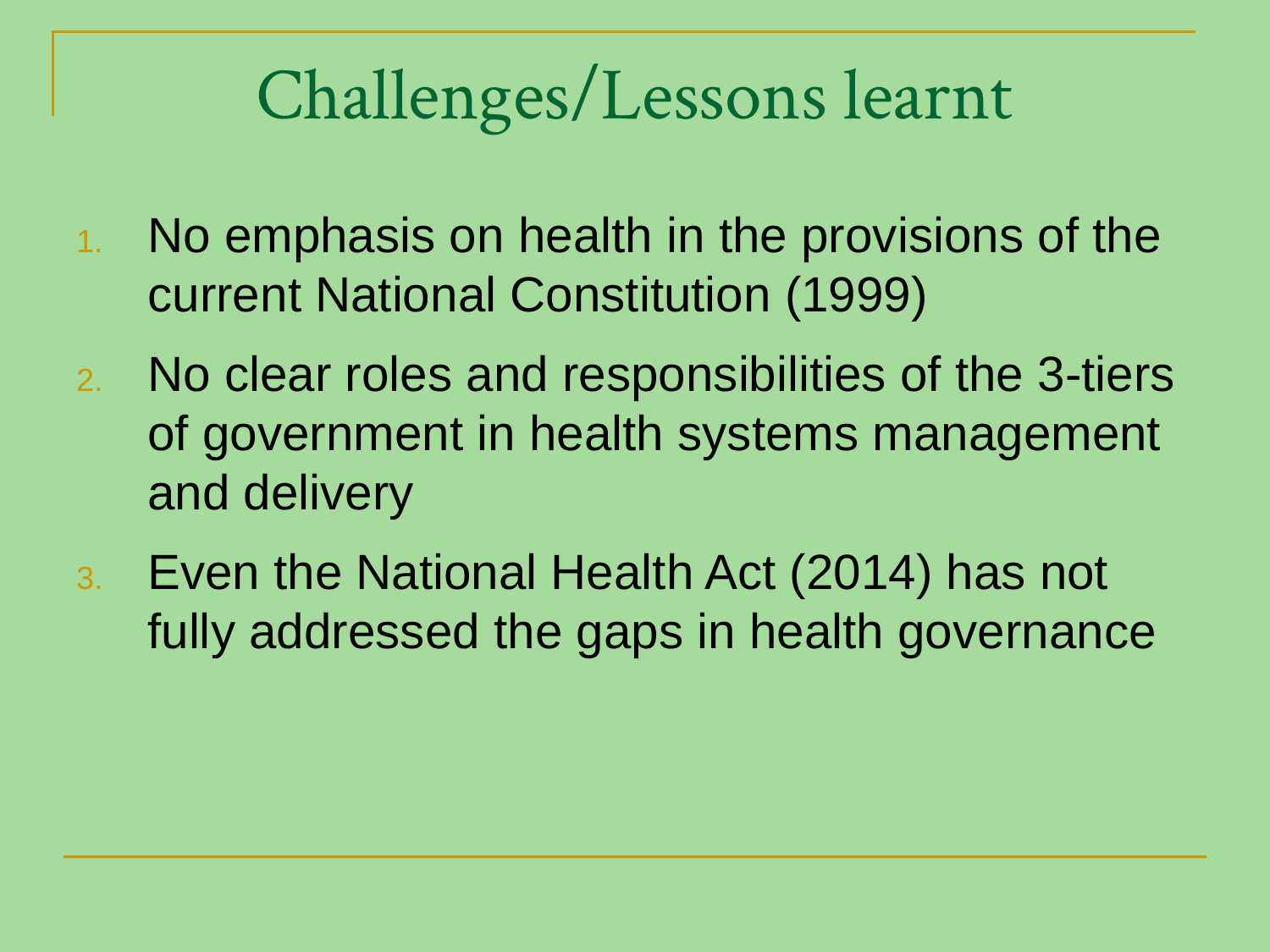

# Challenges/Lessons learnt
No emphasis on health in the provisions of the current National Constitution (1999)
No clear roles and responsibilities of the 3-tiers of government in health systems management and delivery
Even the National Health Act (2014) has not fully addressed the gaps in health governance